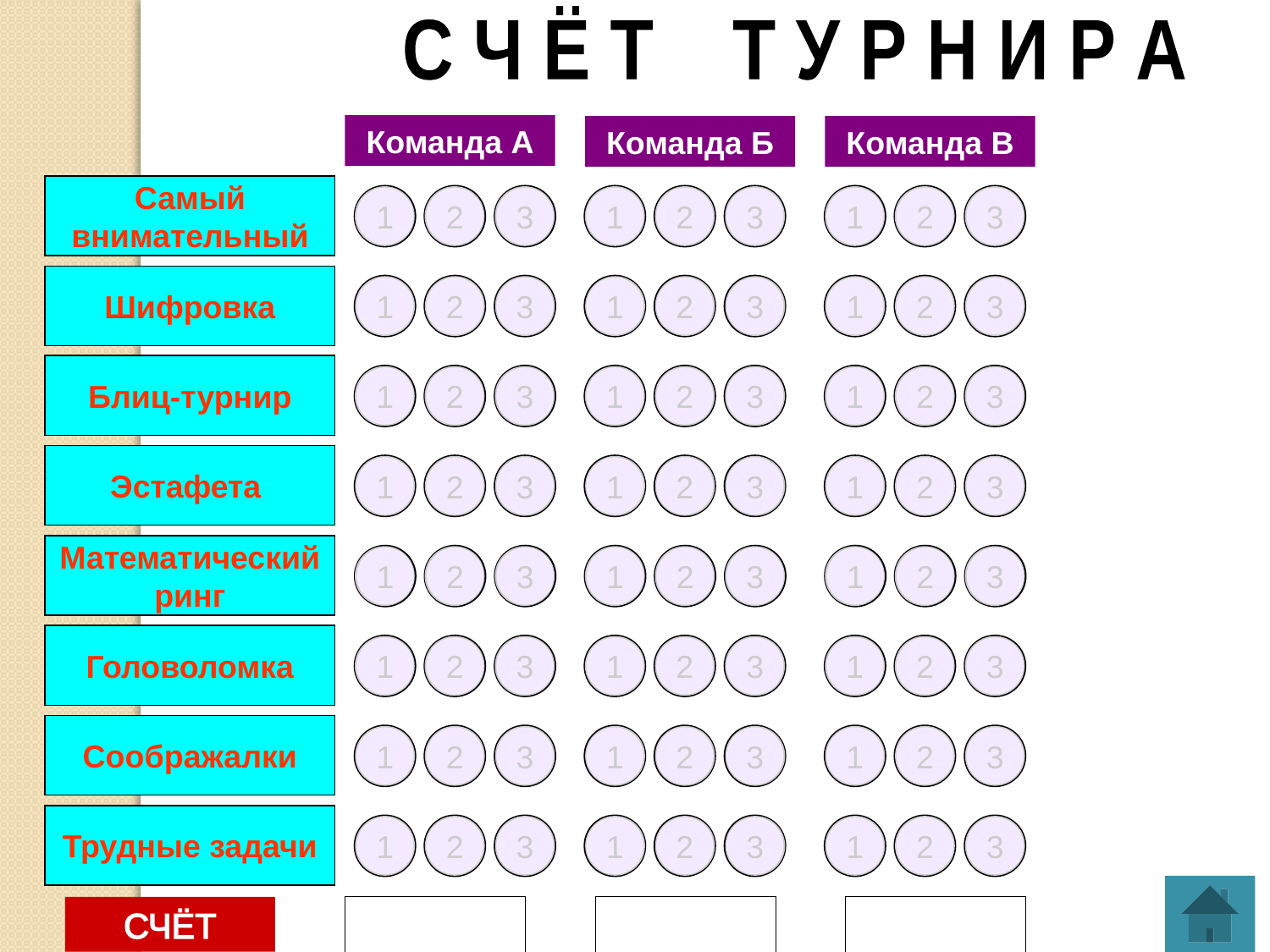

С Ч Ё Т    Т У Р Н И Р А
Команда А
Команда Б
Команда В
Самый внимательный

1

2

3
1

2

3

1

2

3
Шифровка
1

2

3

1

2

3

1

2

3

Блиц-турнир

1

2

3
1

2

3

1

2

3
Эстафета
1

2

3

1

2

3

1

2

3

Математический ринг

1

2

3

1

2

3

1

2

3
Головоломка

1

2

3
1

2

3

1

2

3
Соображалки
1

2

3

1

2

3

1

2

3

Трудные задачи
1

2

3

1

2

3

1

2

3

СЧЁТ